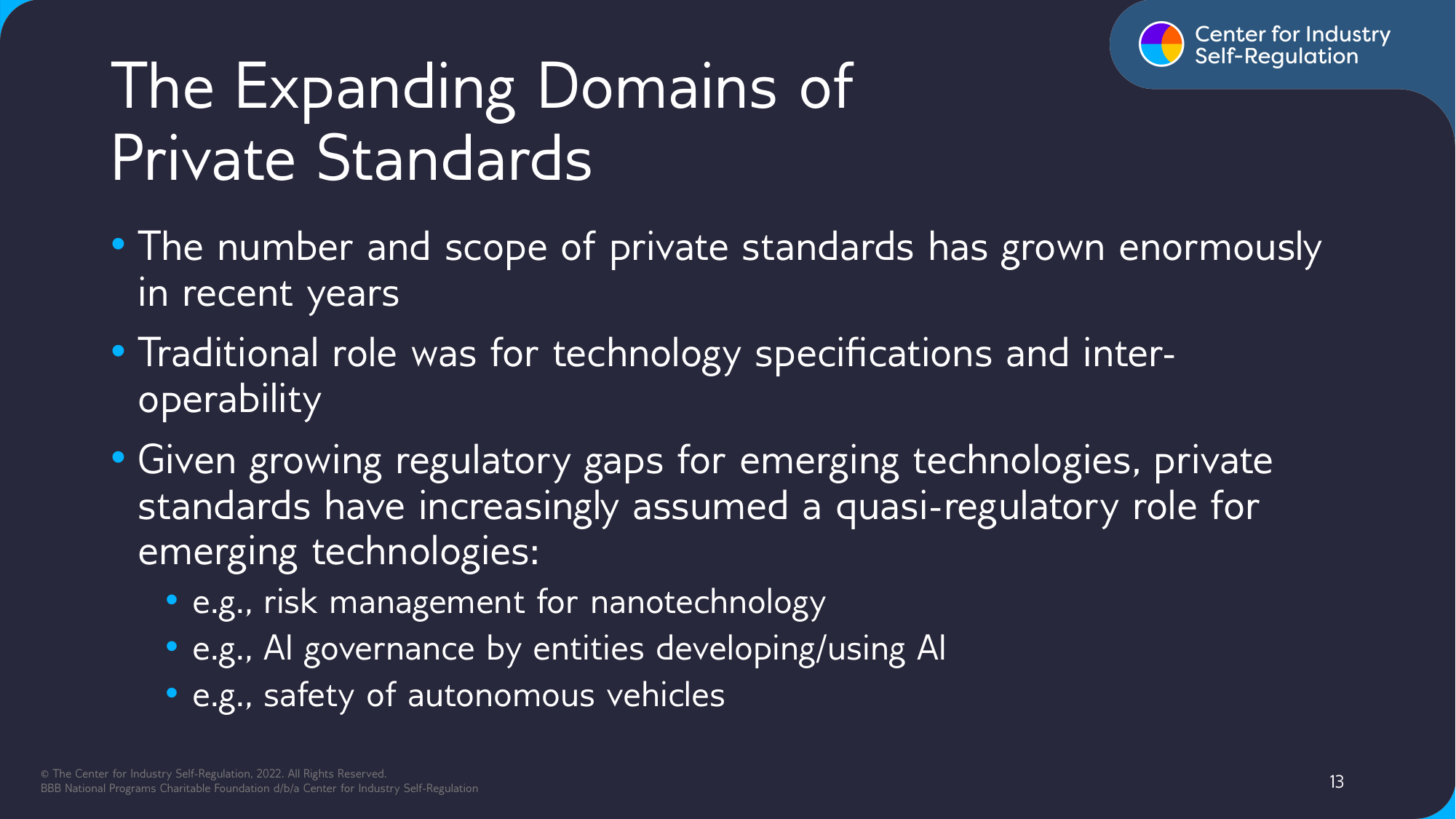

# The Expanding Domains of ​ Private Standards​
The number and scope of private standards has grown enormously in recent years​
Traditional role was for technology specifications and inter-operability​
Given growing regulatory gaps for emerging technologies, private standards have increasingly assumed a quasi-regulatory role for emerging technologies:​
e.g., risk management for nanotechnology​
e.g., AI governance by entities developing/using AI​
e.g., safety of autonomous vehicles​
13